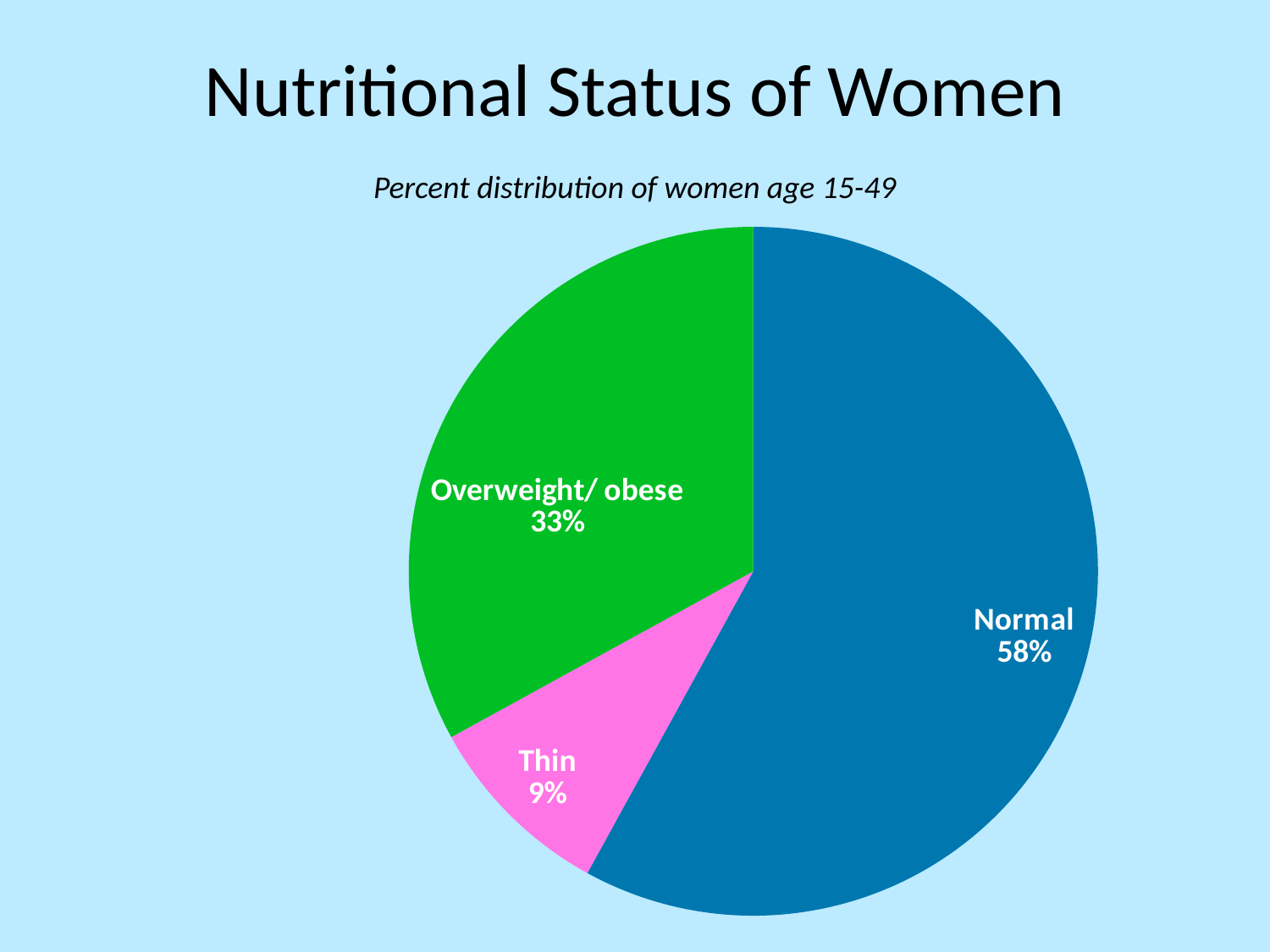

# Nutritional Status of Women
Percent distribution of women age 15-49

### Chart

| Category | Sales |
|---|---|
| Normal | 58.0 |
| Thin | 9.0 |
| Overweight/ obese | 33.0 |